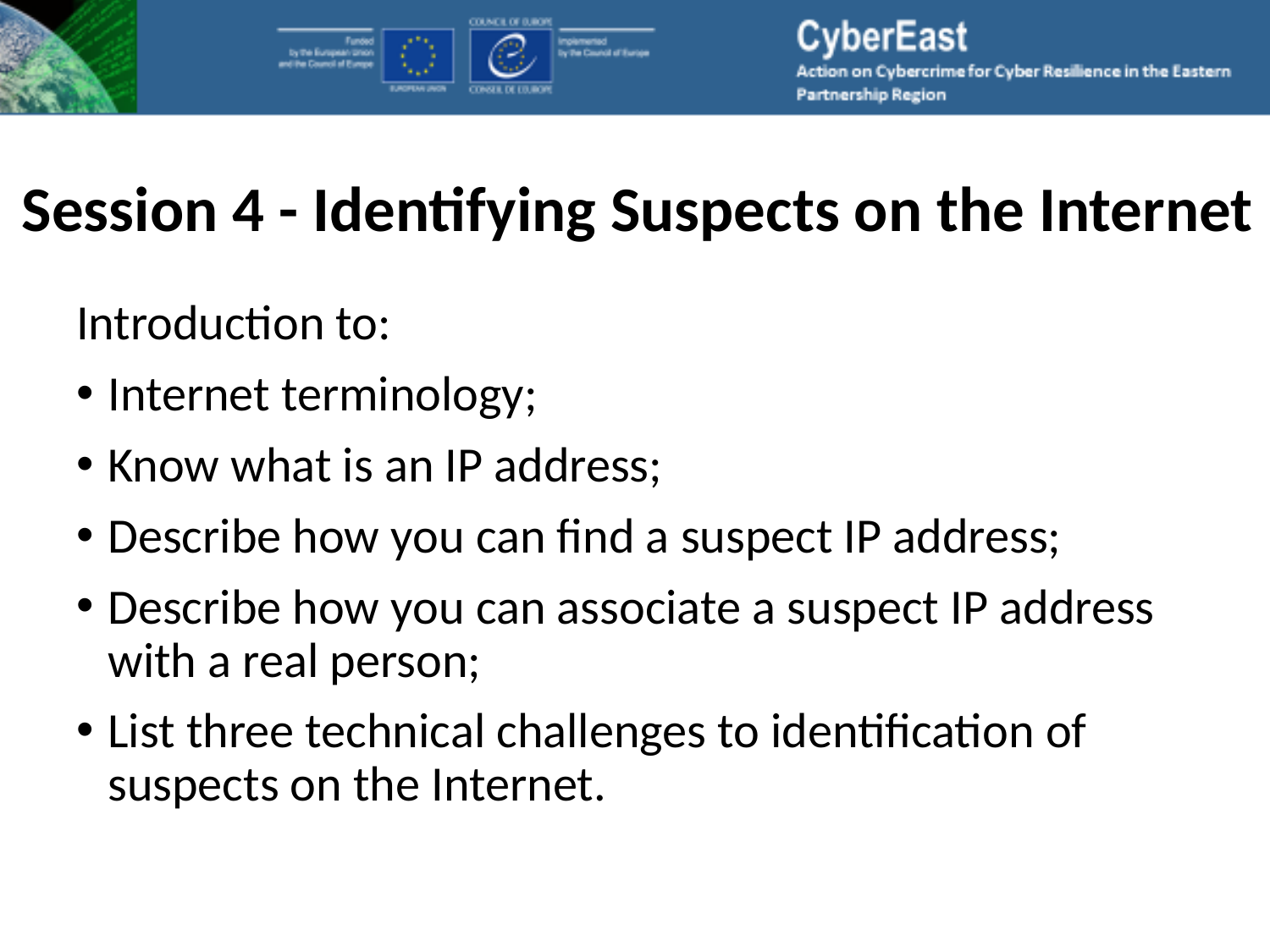

# Session 4 - Identifying Suspects on the Internet
Introduction to:
Internet terminology;
Know what is an IP address;
Describe how you can find a suspect IP address;
Describe how you can associate a suspect IP address with a real person;
List three technical challenges to identification of suspects on the Internet.